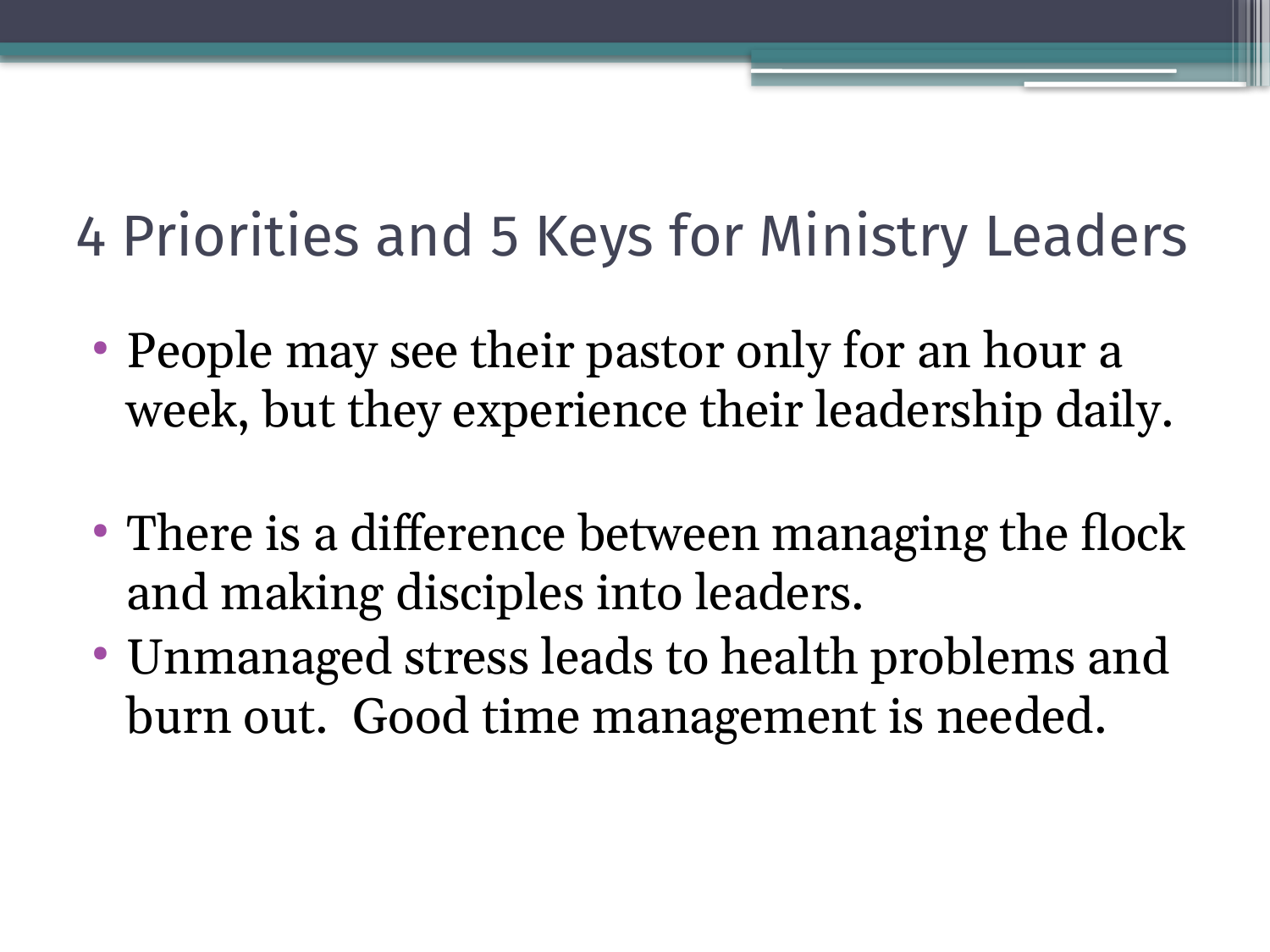

# 4 Priorities and 5 Keys for Ministry Leaders
People may see their pastor only for an hour a week, but they experience their leadership daily.
There is a difference between managing the flock and making disciples into leaders.
Unmanaged stress leads to health problems and burn out.  Good time management is needed.